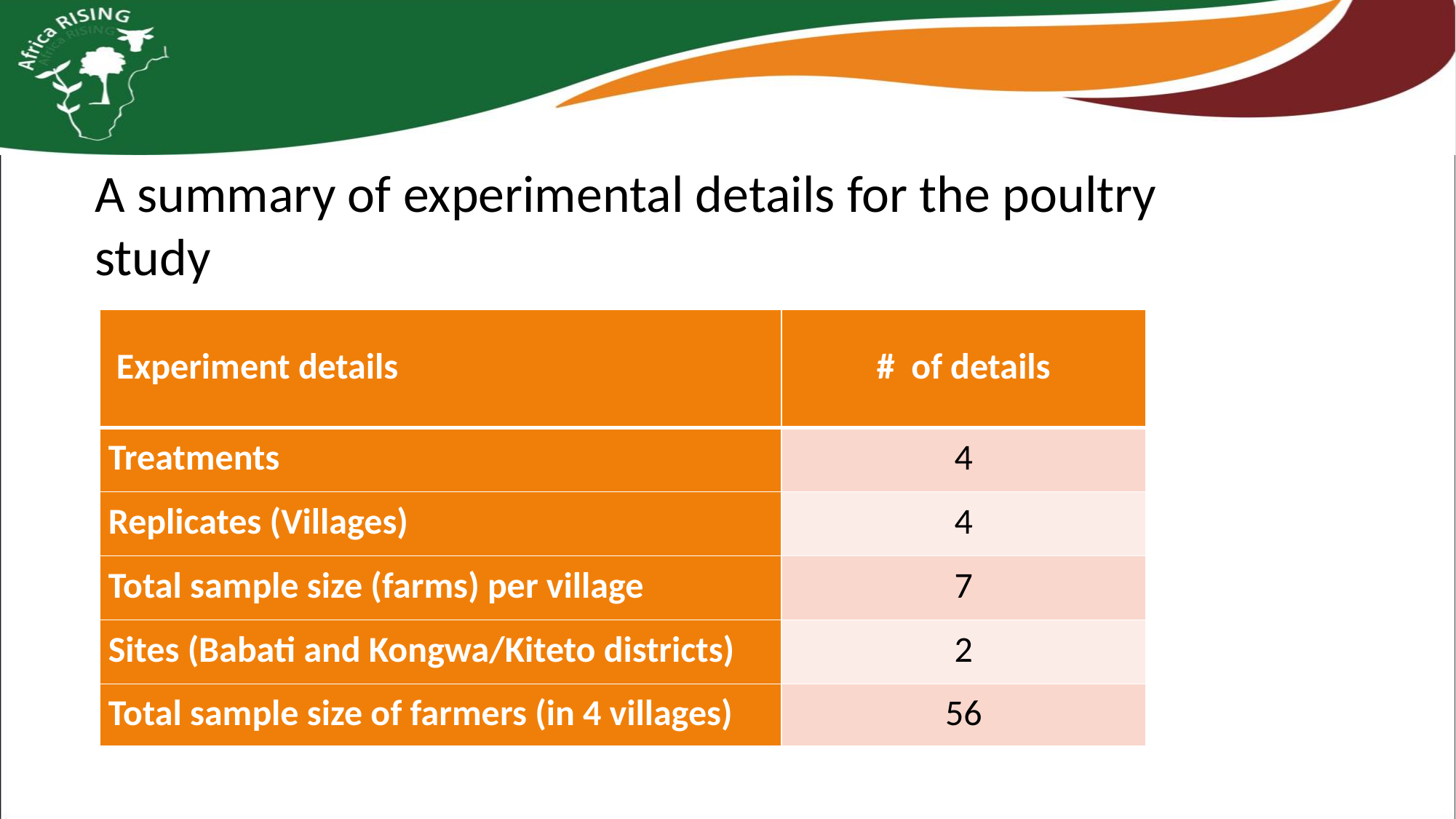

A summary of experimental details for the poultry study

| Experiment details | # of details |
| --- | --- |
| Treatments | 4 |
| Replicates (Villages) | 4 |
| Total sample size (farms) per village | 7 |
| Sites (Babati and Kongwa/Kiteto districts) | 2 |
| Total sample size of farmers (in 4 villages) | 56 |